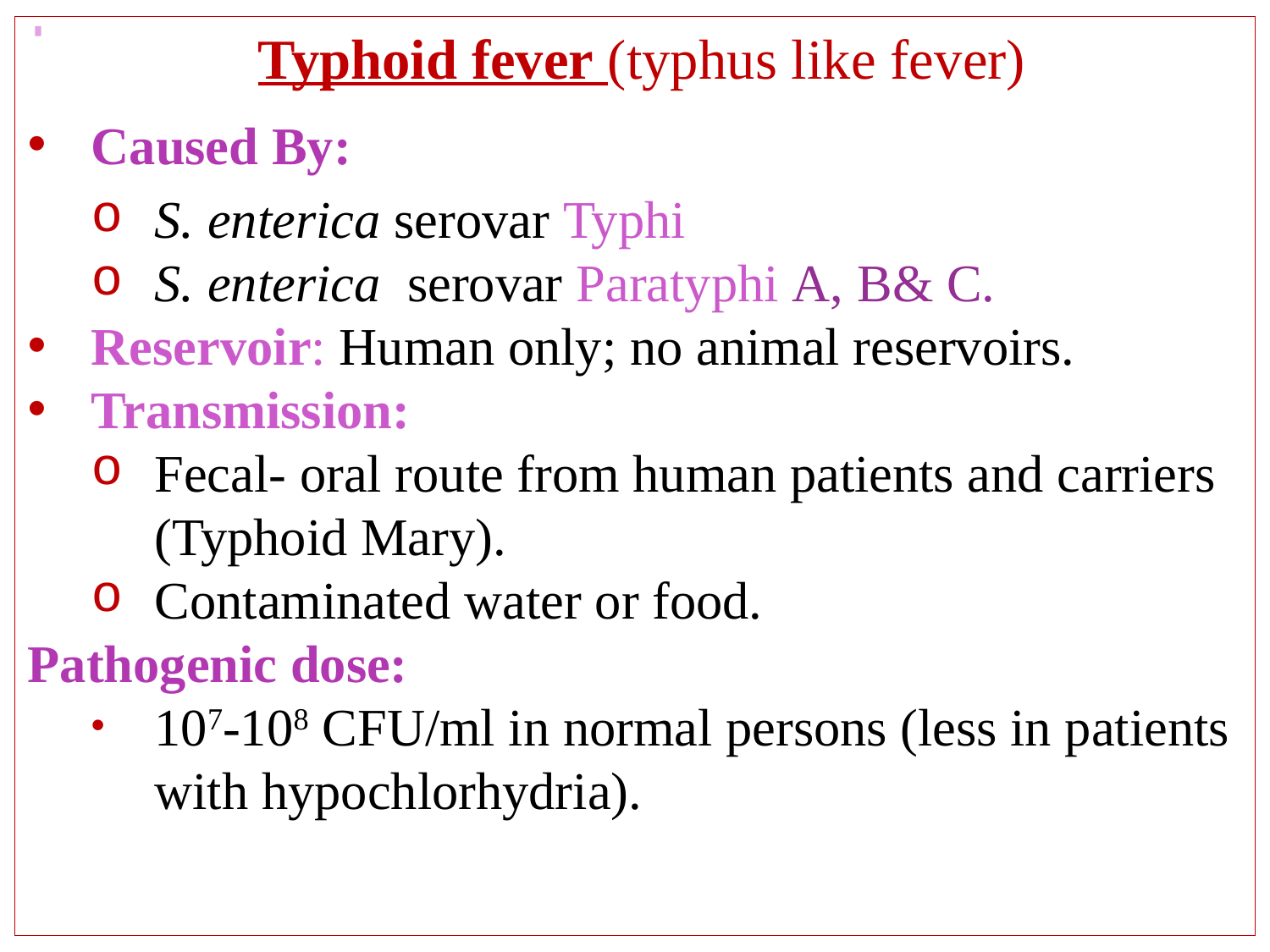

Typhoid fever (typhus like fever)
Caused By:
S. enterica serovar Typhi
S. enterica  serovar Paratyphi A, B& C.
Reservoir: Human only; no animal reservoirs.
Transmission:
Fecal- oral route from human patients and carriers (Typhoid Mary).
Contaminated water or food.
Pathogenic dose:
107-108 CFU/ml in normal persons (less in patients with hypochlorhydria).
# N